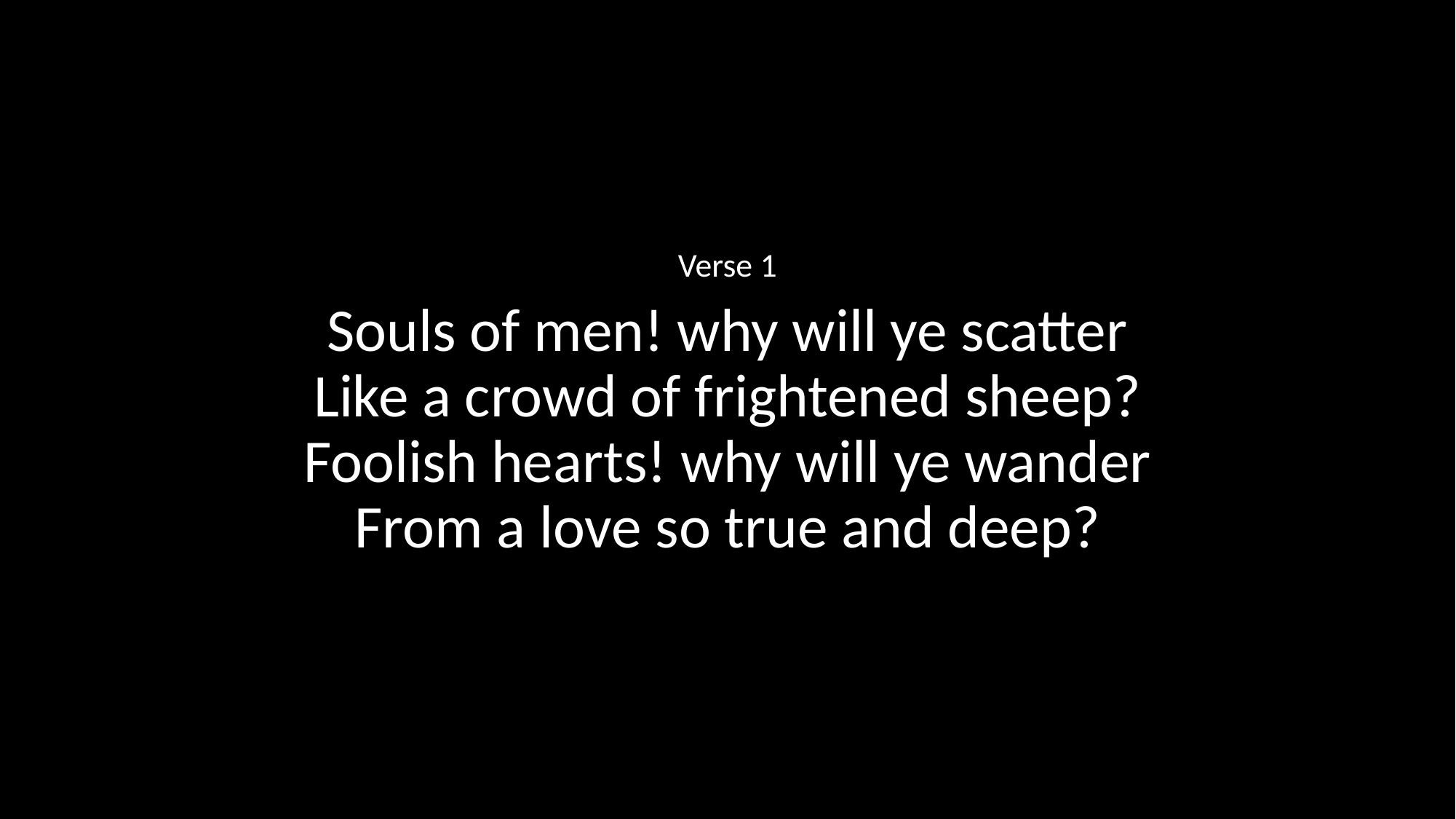

Verse 1
Souls of men! why will ye scatter
Like a crowd of frightened sheep?
Foolish hearts! why will ye wander
From a love so true and deep?